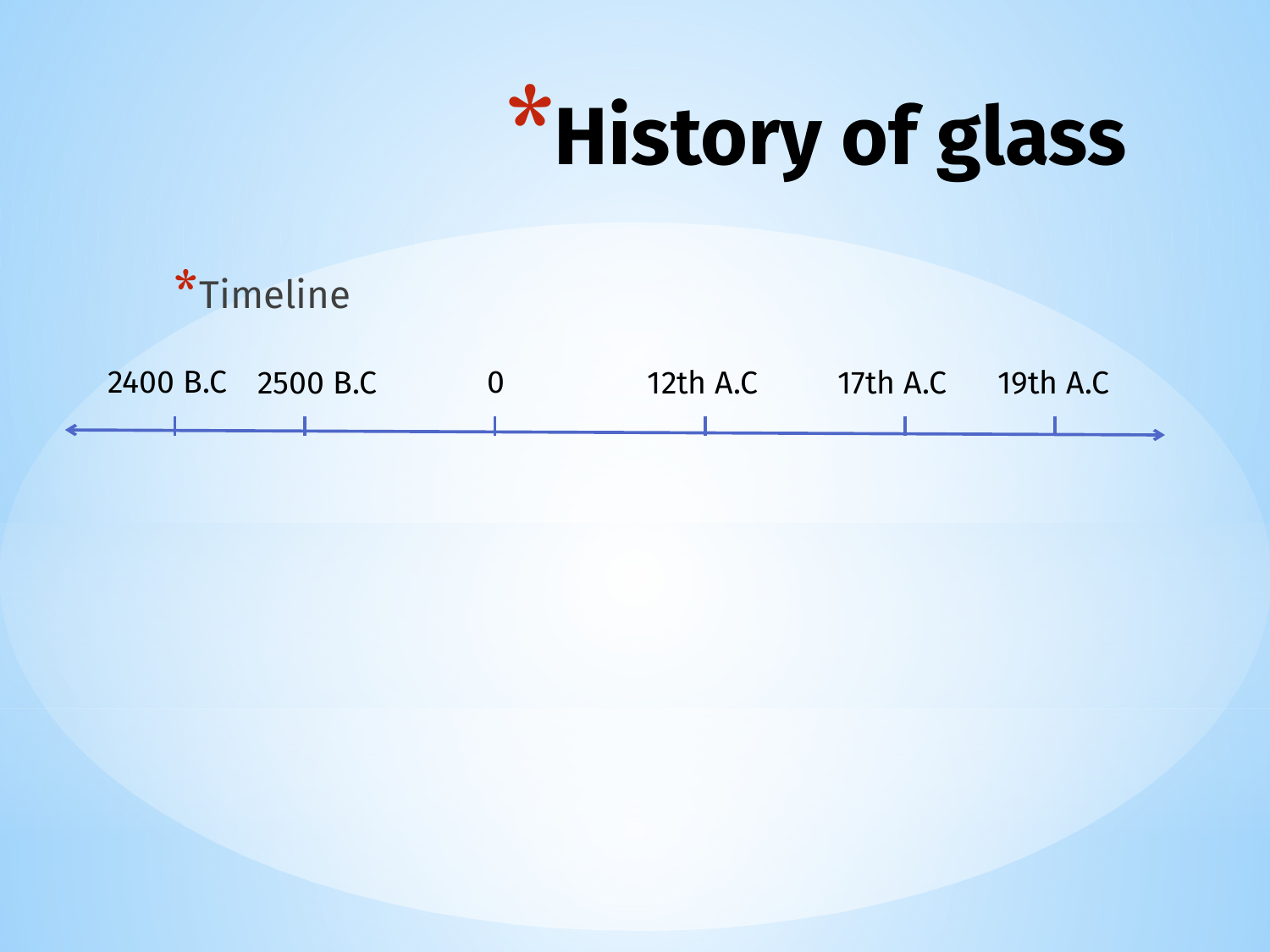

# History of glass
Timeline
2400 B.C
0
2500 B.C
12th A.C
17th A.C
19th A.C